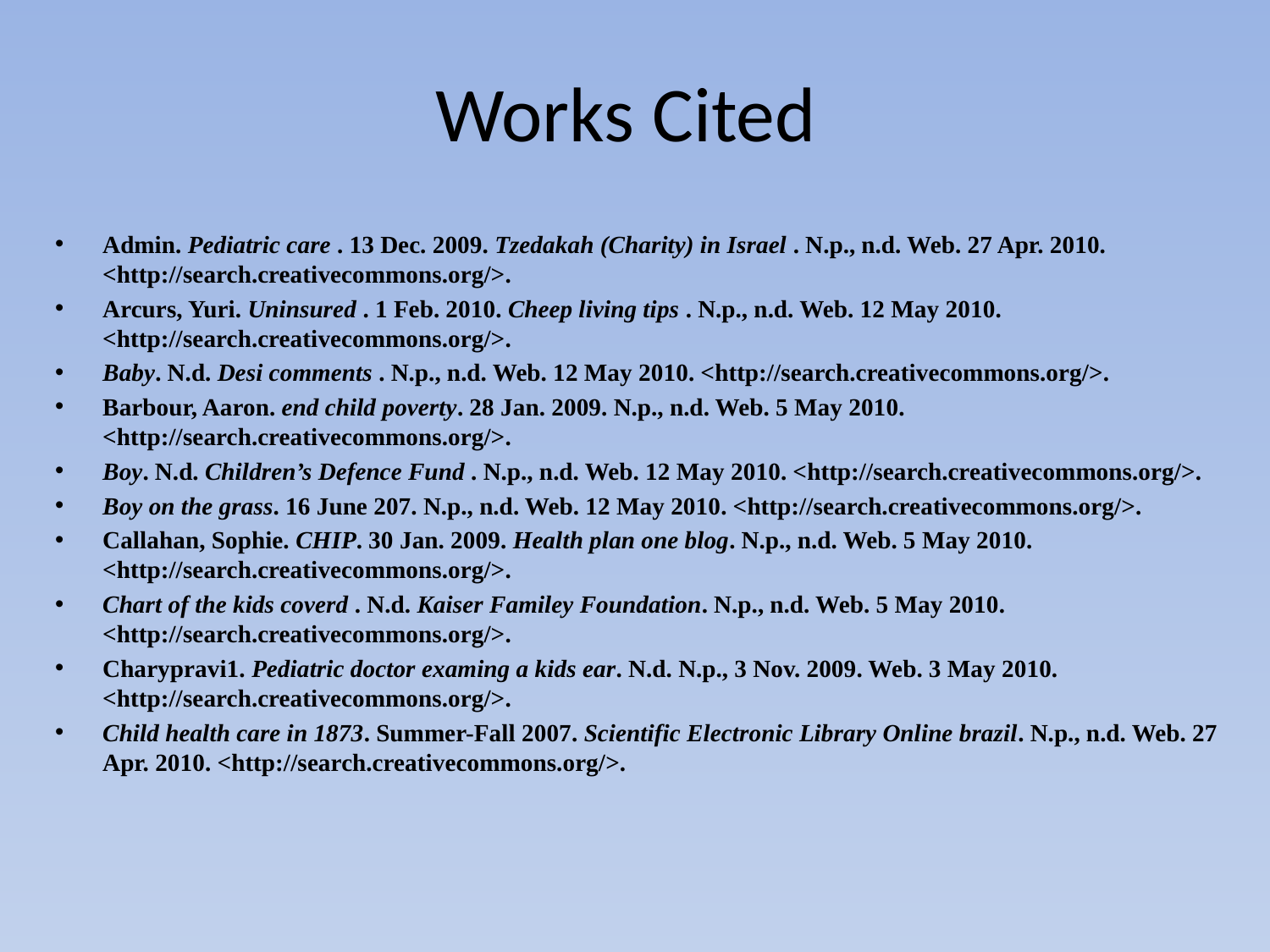

# Works Cited
Admin. Pediatric care . 13 Dec. 2009. Tzedakah (Charity) in Israel . N.p., n.d. Web. 27 Apr. 2010. <http://search.creativecommons.org/>.
Arcurs, Yuri. Uninsured . 1 Feb. 2010. Cheep living tips . N.p., n.d. Web. 12 May 2010. <http://search.creativecommons.org/>.
Baby. N.d. Desi comments . N.p., n.d. Web. 12 May 2010. <http://search.creativecommons.org/>.
Barbour, Aaron. end child poverty. 28 Jan. 2009. N.p., n.d. Web. 5 May 2010. <http://search.creativecommons.org/>.
Boy. N.d. Children’s Defence Fund . N.p., n.d. Web. 12 May 2010. <http://search.creativecommons.org/>.
Boy on the grass. 16 June 207. N.p., n.d. Web. 12 May 2010. <http://search.creativecommons.org/>.
Callahan, Sophie. CHIP. 30 Jan. 2009. Health plan one blog. N.p., n.d. Web. 5 May 2010. <http://search.creativecommons.org/>.
Chart of the kids coverd . N.d. Kaiser Familey Foundation. N.p., n.d. Web. 5 May 2010. <http://search.creativecommons.org/>.
Charypravi1. Pediatric doctor examing a kids ear. N.d. N.p., 3 Nov. 2009. Web. 3 May 2010. <http://search.creativecommons.org/>.
Child health care in 1873. Summer-Fall 2007. Scientific Electronic Library Online brazil. N.p., n.d. Web. 27 Apr. 2010. <http://search.creativecommons.org/>.